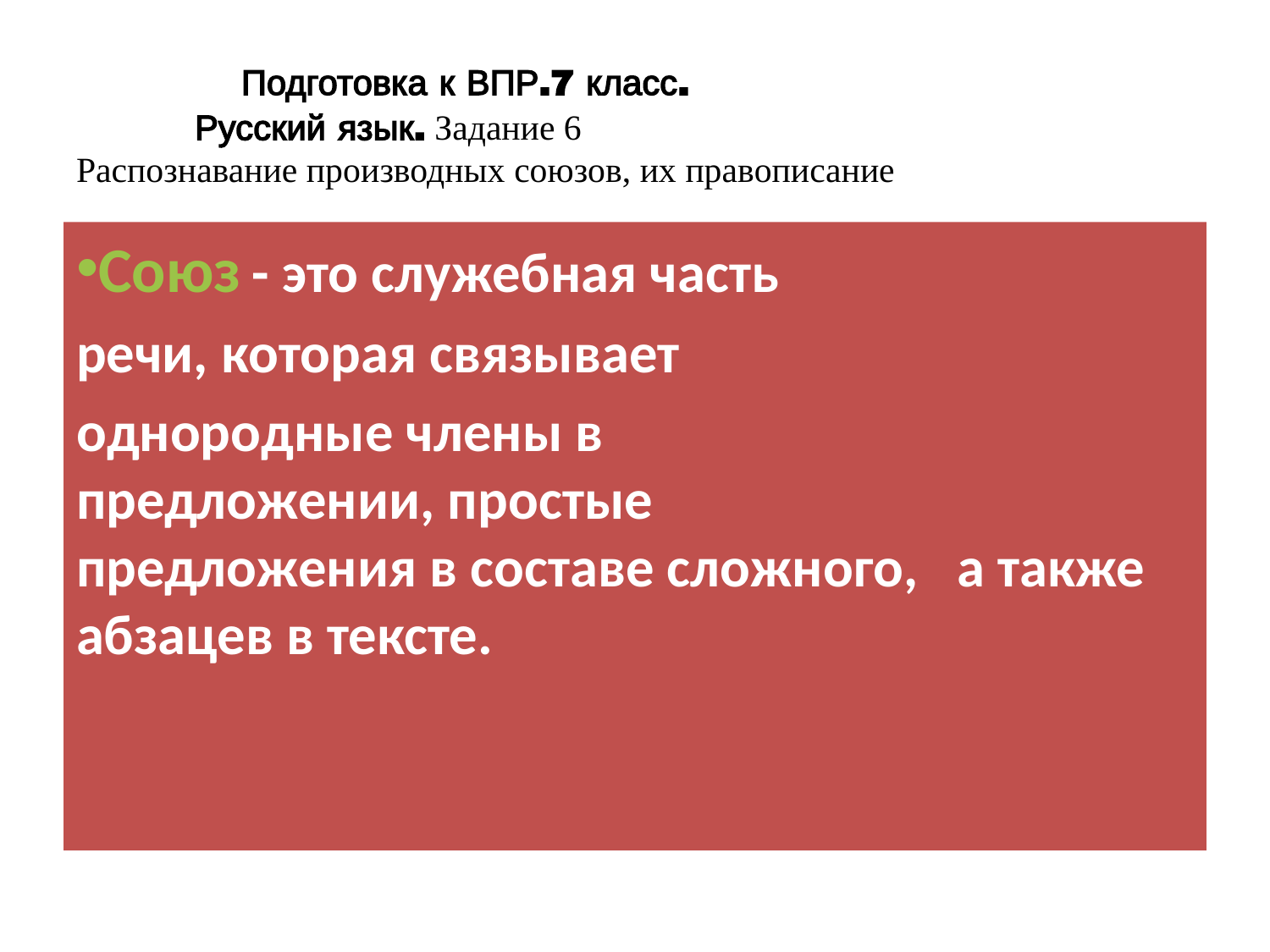

# Подготовка к ВПР.7 класс. Русский язык. Задание 6 Распознавание производных союзов, их правописание
Союз - это служебная часть
речи, которая связывает
однородные члены в                                      предложении, простые                         предложения в составе сложного,   а также абзацев в тексте.